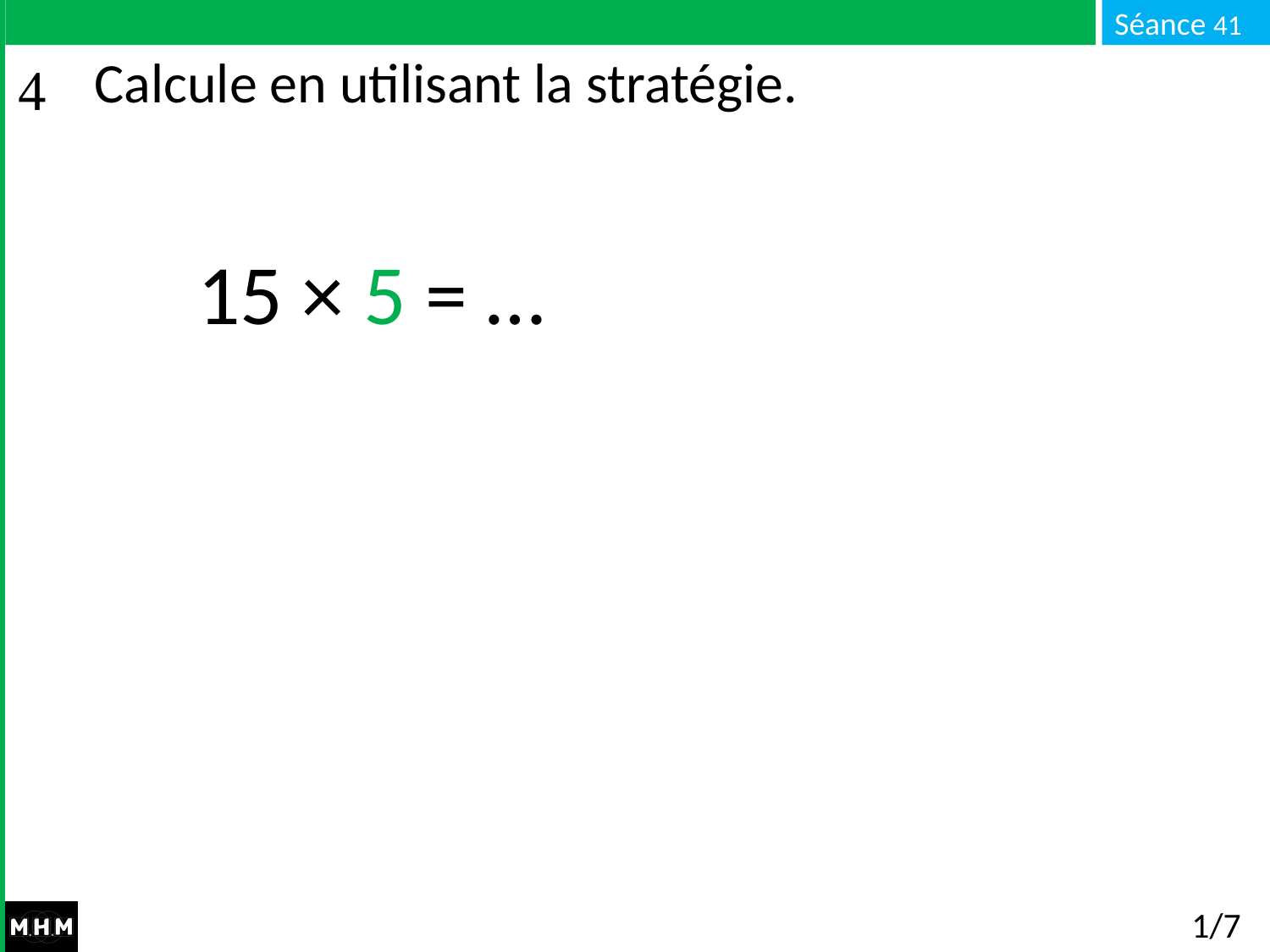

# Calcule en utilisant la stratégie.
15 × 5 = …
1/7